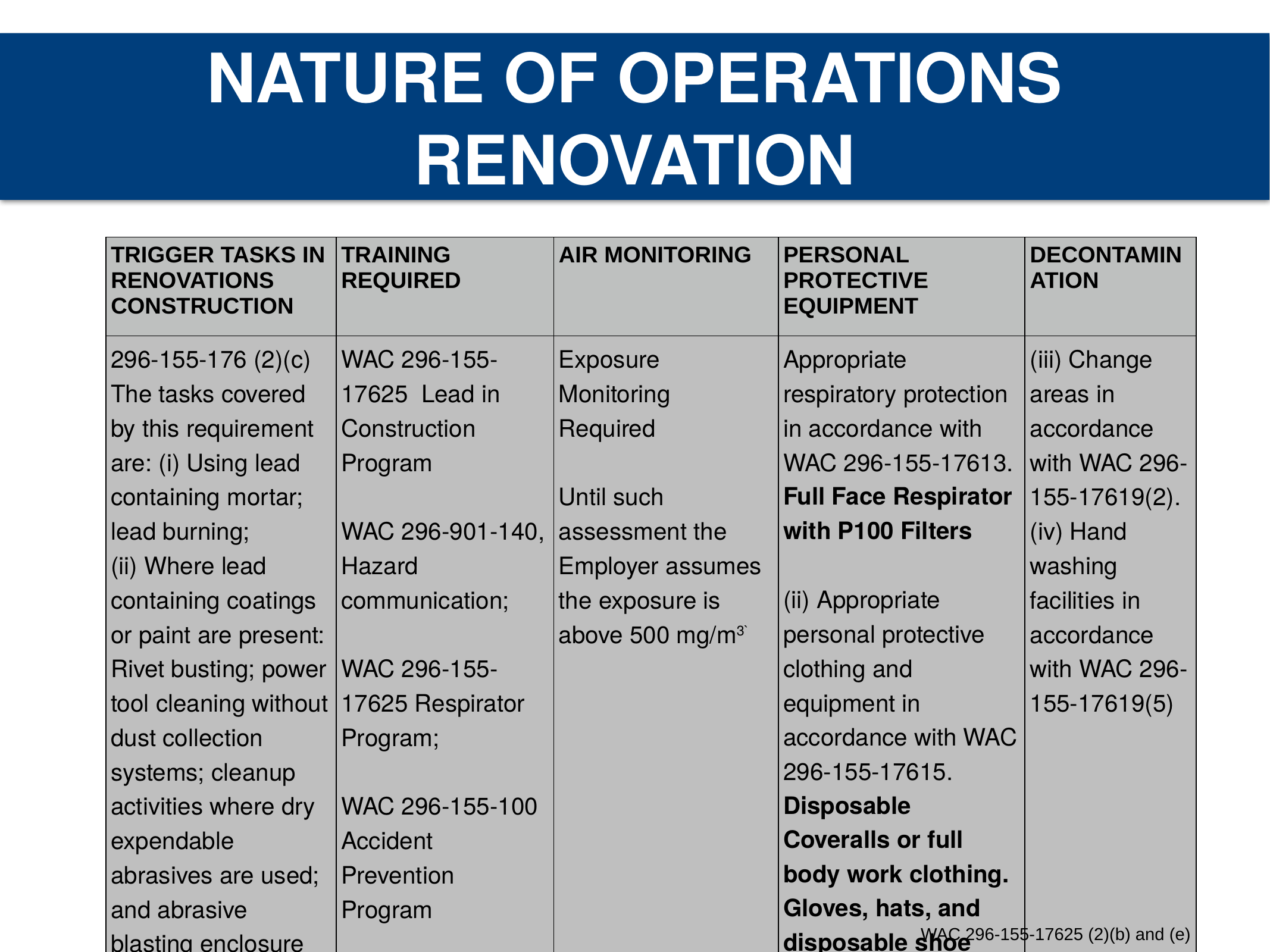

NATURE OF OPERATIONS
RENOVATION
| TRIGGER TASKS IN RENOVATIONS CONSTRUCTION | TRAINING REQUIRED | AIR MONITORING | PERSONAL PROTECTIVE EQUIPMENT | DECONTAMINATION |
| --- | --- | --- | --- | --- |
| 296-155-176 (2)(c) The tasks covered by this requirement are: (i) Using lead containing mortar; lead burning; (ii) Where lead containing coatings or paint are present: Rivet busting; power tool cleaning without dust collection systems; cleanup activities where dry expendable abrasives are used; and abrasive blasting enclosure movement and removal. | WAC 296-155-17625 Lead in Construction Program WAC 296-901-140, Hazard communication; WAC 296-155-17625 Respirator Program; WAC 296-155-100 Accident Prevention Program | Exposure Monitoring Required Until such assessment the Employer assumes the exposure is above 500 mg/m3` | Appropriate respiratory protection in accordance with WAC 296-155-17613. Full Face Respirator with P100 Filters (ii) Appropriate personal protective clothing and equipment in accordance with WAC 296-155-17615. Disposable Coveralls or full body work clothing. Gloves, hats, and disposable shoe covers. | (iii) Change areas in accordance with WAC 296-155-17619(2). (iv) Hand washing facilities in accordance with WAC 296-155-17619(5) |
WAC 296-155-17625 (2)(b) and (e)